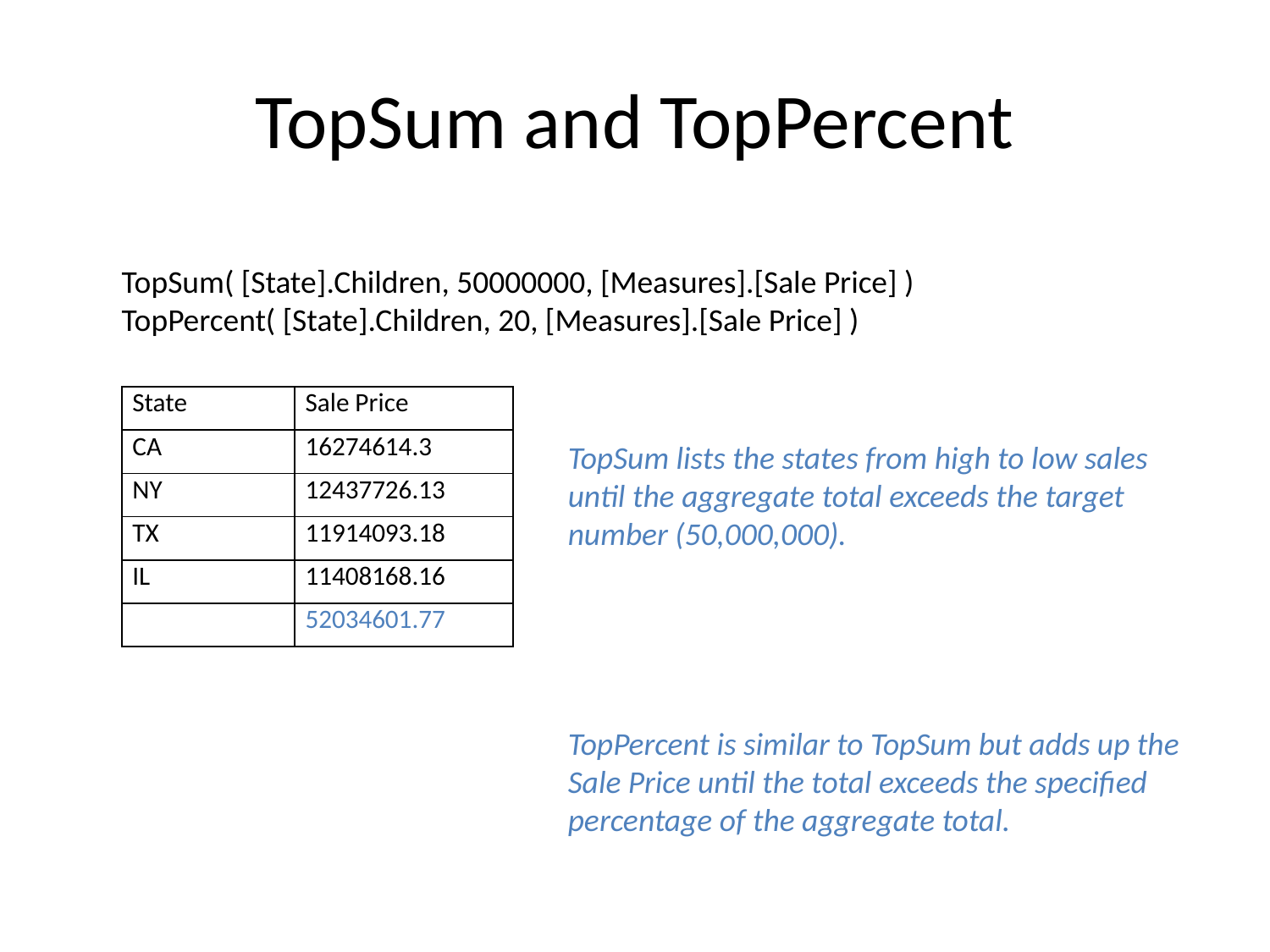

# TopSum and TopPercent
TopSum( [State].Children, 50000000, [Measures].[Sale Price] )
TopPercent( [State].Children, 20, [Measures].[Sale Price] )
| State | Sale Price |
| --- | --- |
| CA | 16274614.3 |
| NY | 12437726.13 |
| TX | 11914093.18 |
| IL | 11408168.16 |
|  | 52034601.77 |
TopSum lists the states from high to low sales until the aggregate total exceeds the target number (50,000,000).
TopPercent is similar to TopSum but adds up the Sale Price until the total exceeds the specified percentage of the aggregate total.